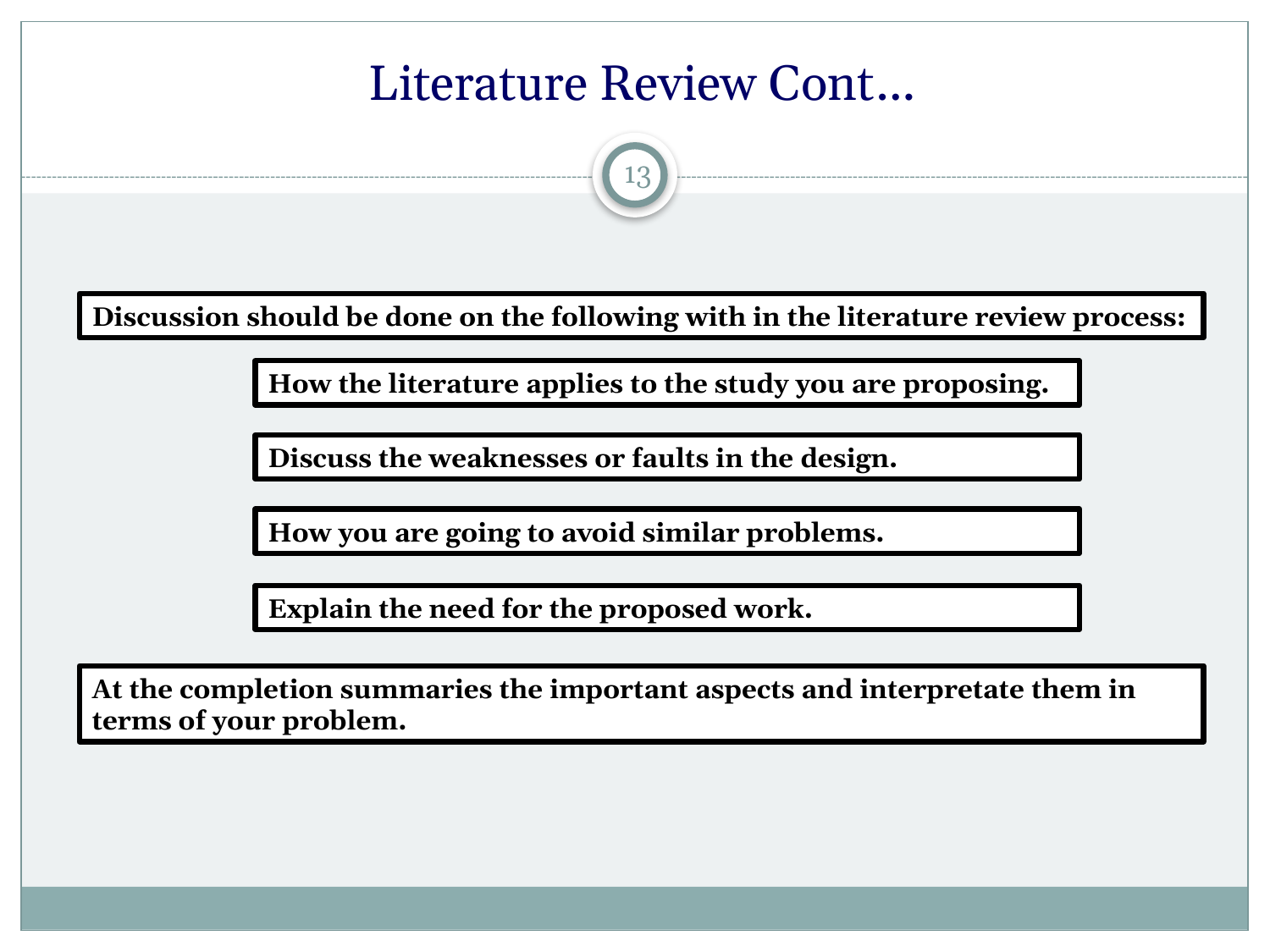

# Literature Review Cont…
13
Discussion should be done on the following with in the literature review process:
How the literature applies to the study you are proposing.
Discuss the weaknesses or faults in the design.
How you are going to avoid similar problems.
Explain the need for the proposed work.
At the completion summaries the important aspects and interpretate them in terms of your problem.